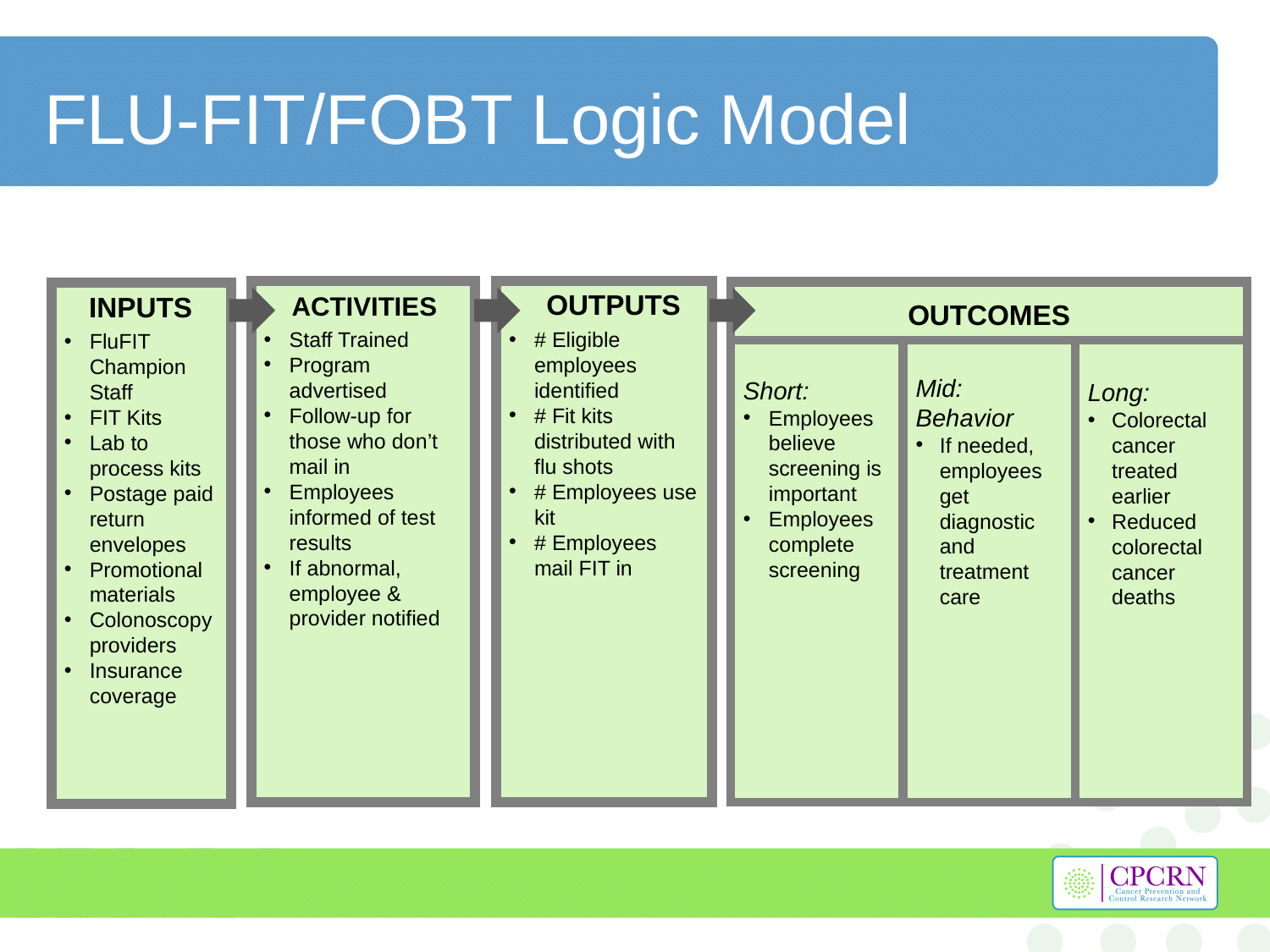

# FLU-FIT/FOBT Logic Model
OUTPUTS
INPUTS
ACTIVITIES

Staff Trained
Program advertised
Follow-up for those who don’t mail in
Employees informed of test results
If abnormal, employee & provider notified

# Eligible employees identified
# Fit kits distributed with flu shots
# Employees use kit
# Employees mail FIT in

Short:
Employees believe screening is important
Employees complete screening

Mid:   Behavior
If needed, employees get diagnostic and treatment care

FluFIT Champion  Staff
FIT Kits
Lab to process kits
Postage paid return envelopes
Promotional materials
Colonoscopy providers
Insurance coverage

OUTCOMES

Long:
Colorectal cancer treated earlier
Reduced colorectal cancer deaths